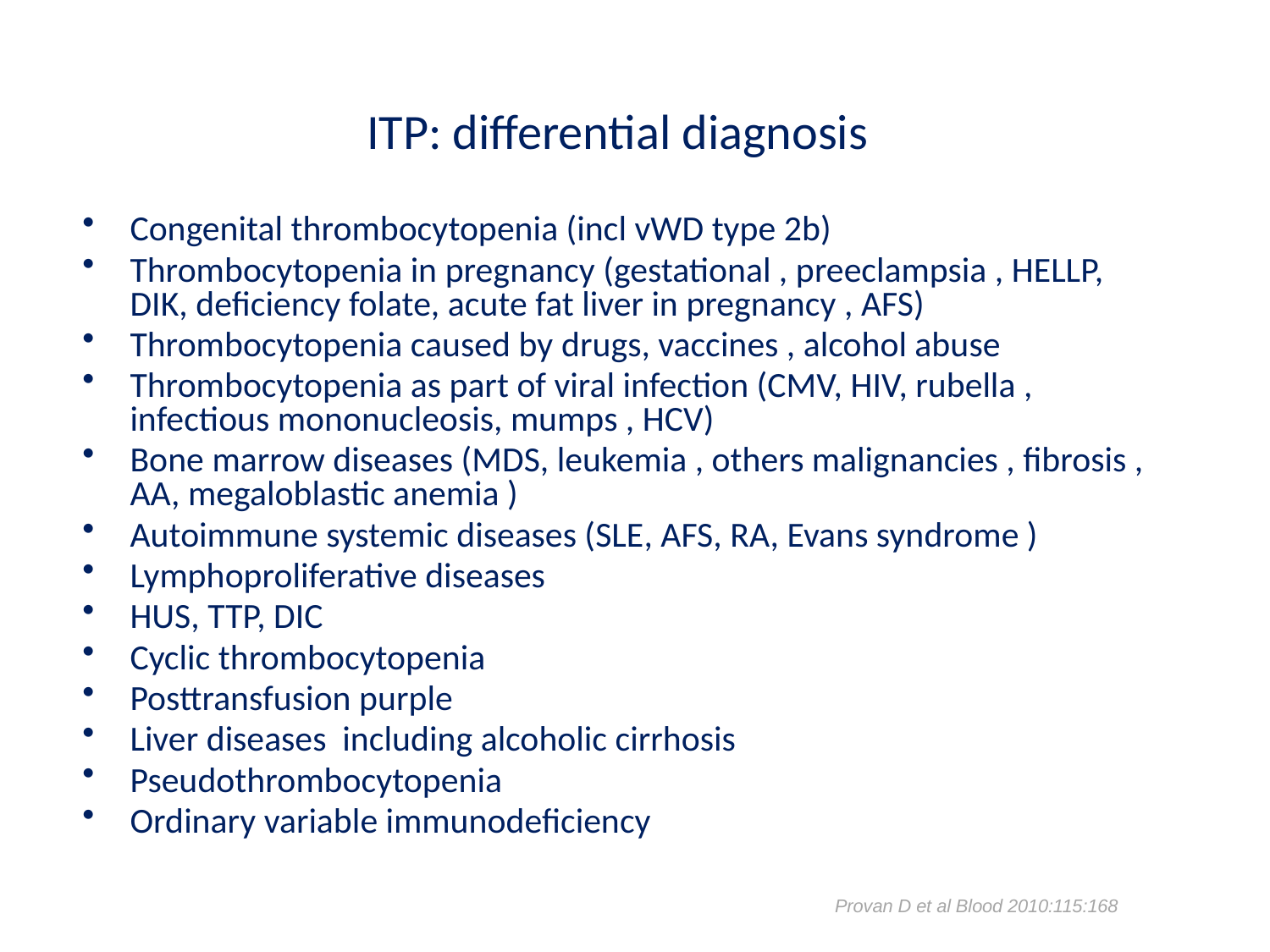

# ITP: differential diagnosis
Congenital thrombocytopenia (incl vWD type 2b)
Thrombocytopenia in pregnancy (gestational , preeclampsia , HELLP, DIK, deficiency folate, acute fat liver in pregnancy , AFS)
Thrombocytopenia caused by drugs, vaccines , alcohol abuse
Thrombocytopenia as part of viral infection (CMV, HIV, rubella , infectious mononucleosis, mumps , HCV)
Bone marrow diseases (MDS, leukemia , others malignancies , fibrosis , AA, megaloblastic anemia )
Autoimmune systemic diseases (SLE, AFS, RA, Evans syndrome )
Lymphoproliferative diseases
HUS, TTP, DIC
Cyclic thrombocytopenia
Posttransfusion purple
Liver diseases  including alcoholic cirrhosis
Pseudothrombocytopenia
Ordinary variable immunodeficiency
Provan D et al Blood 2010:115:168